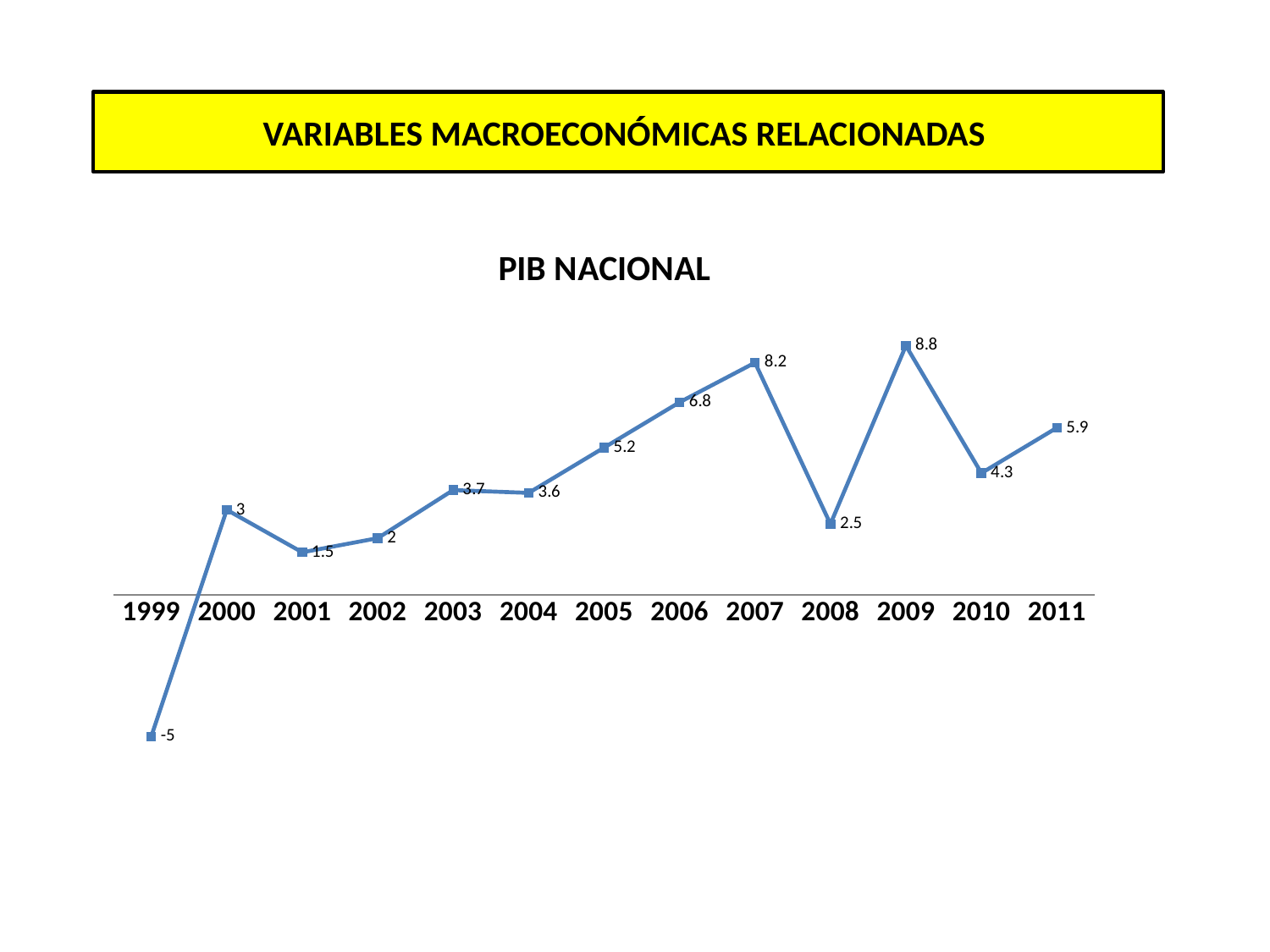

VARIABLES MACROECONÓMICAS RELACIONADAS

### Chart: PIB NACIONAL

| Category |  |
|---|---|
| 1999 | -5.0 |
| 2000 | 3.0 |
| 2001 | 1.5 |
| 2002 | 2.0 |
| 2003 | 3.7 |
| 2004 | 3.6 |
| 2005 | 5.2 |
| 2006 | 6.8 |
| 2007 | 8.2 |
| 2008 | 2.5 |
| 2009 | 8.8 |
| 2010 | 4.3 |
| 2011 | 5.9 |